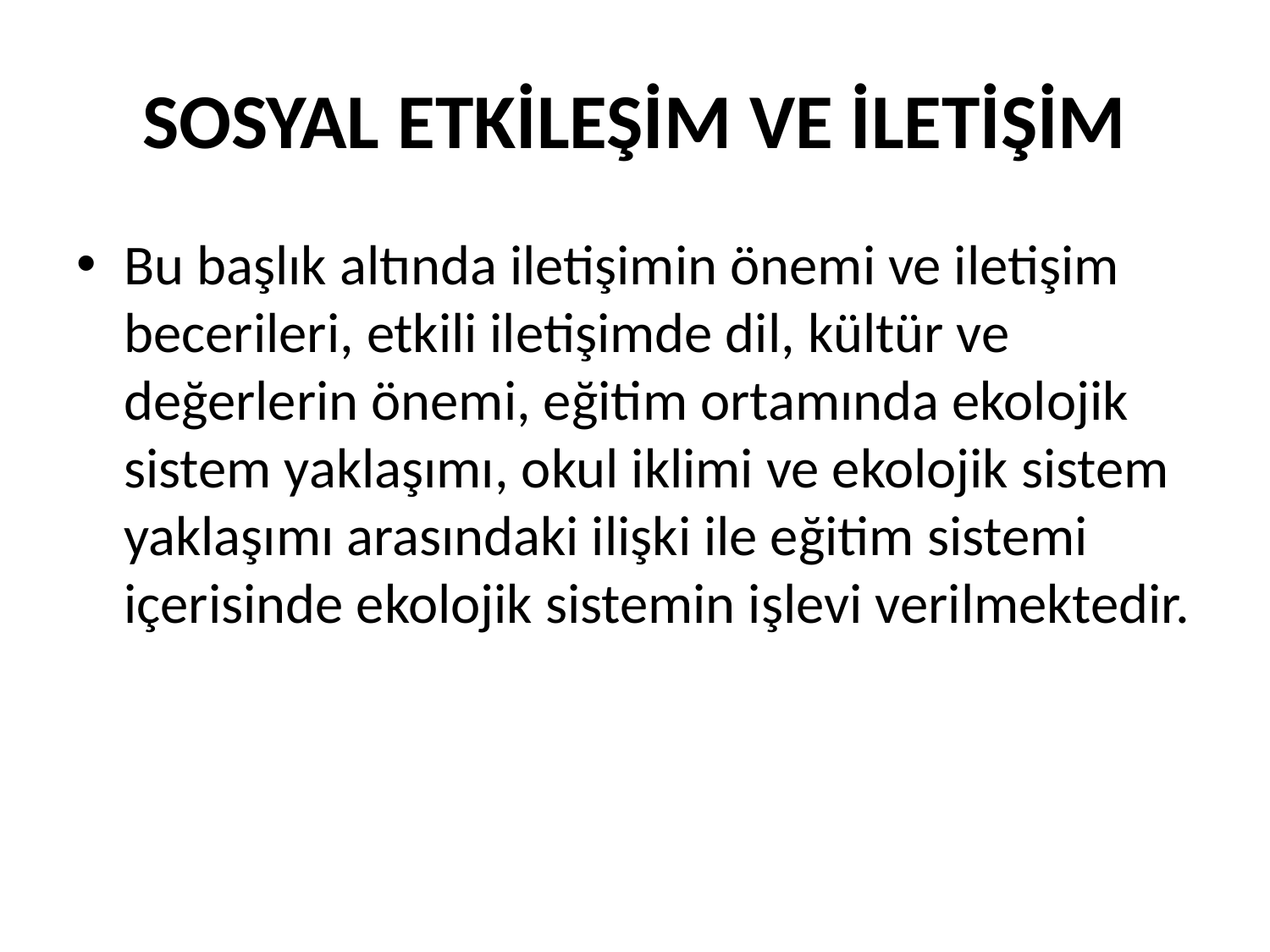

# SOSYAL ETKİLEŞİM VE İLETİŞİM
Bu başlık altında iletişimin önemi ve iletişim becerileri, etkili iletişimde dil, kültür ve değerlerin önemi, eğitim ortamında ekolojik sistem yaklaşımı, okul iklimi ve ekolojik sistem yaklaşımı arasındaki ilişki ile eğitim sistemi içerisinde ekolojik sistemin işlevi verilmektedir.